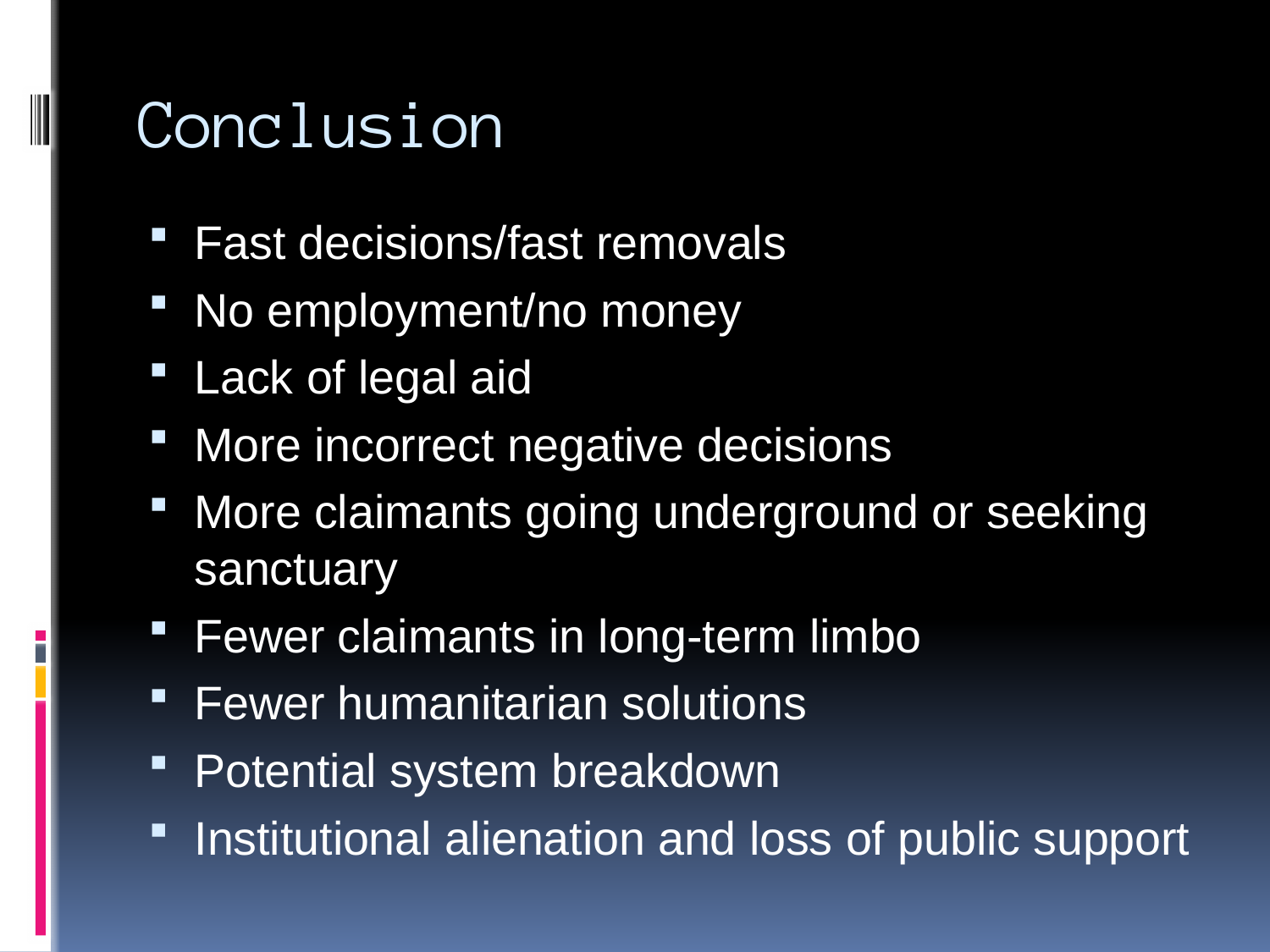

# Conclusion
Fast decisions/fast removals
No employment/no money
Lack of legal aid
More incorrect negative decisions
More claimants going underground or seeking sanctuary
Fewer claimants in long-term limbo
Fewer humanitarian solutions
Potential system breakdown
Institutional alienation and loss of public support